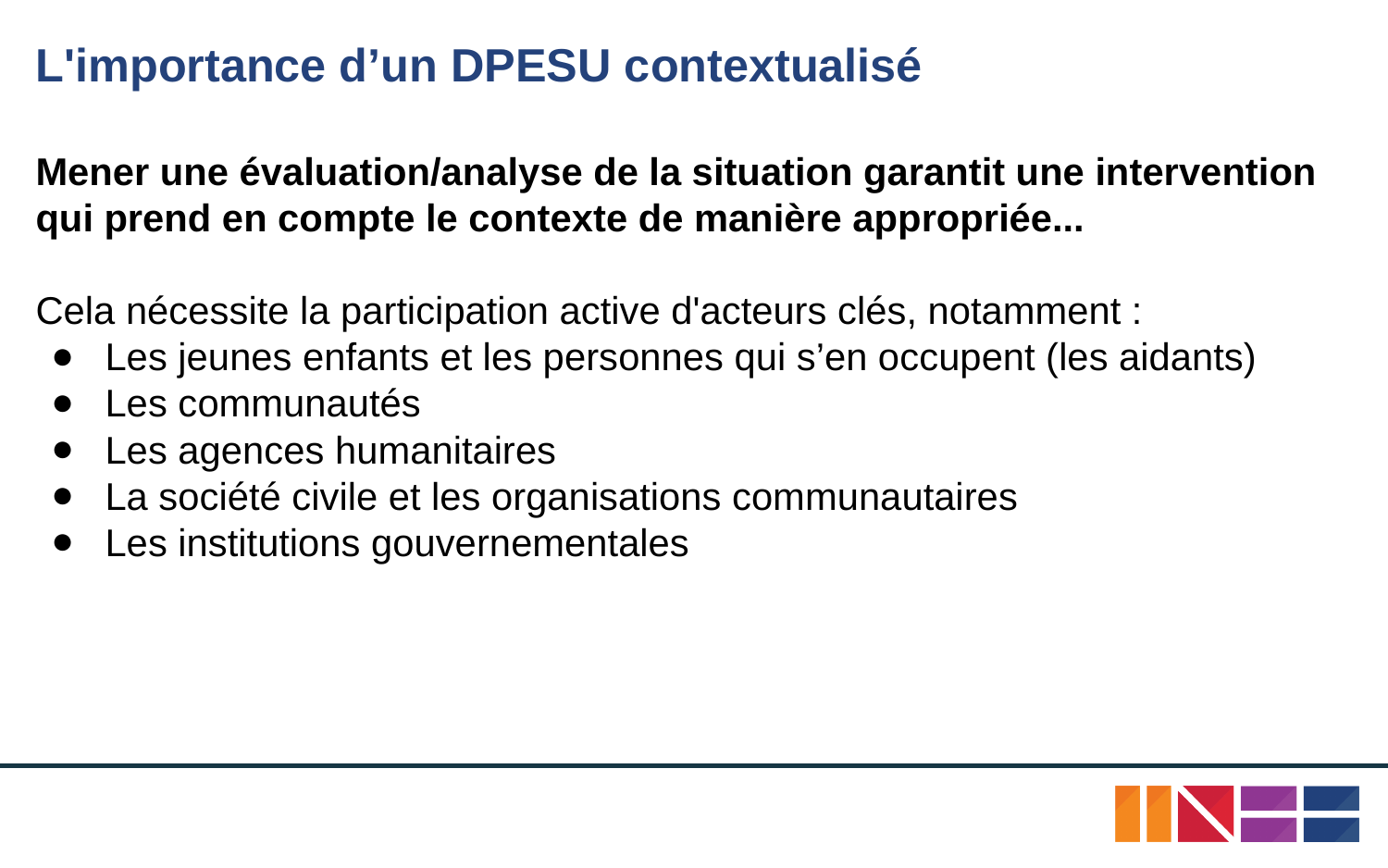

# L'importance d’un DPESU contextualisé

Mener une évaluation/analyse de la situation garantit une intervention qui prend en compte le contexte de manière appropriée...

Cela nécessite la participation active d'acteurs clés, notamment :
Les jeunes enfants et les personnes qui s’en occupent (les aidants)
Les communautés
Les agences humanitaires
La société civile et les organisations communautaires
Les institutions gouvernementales